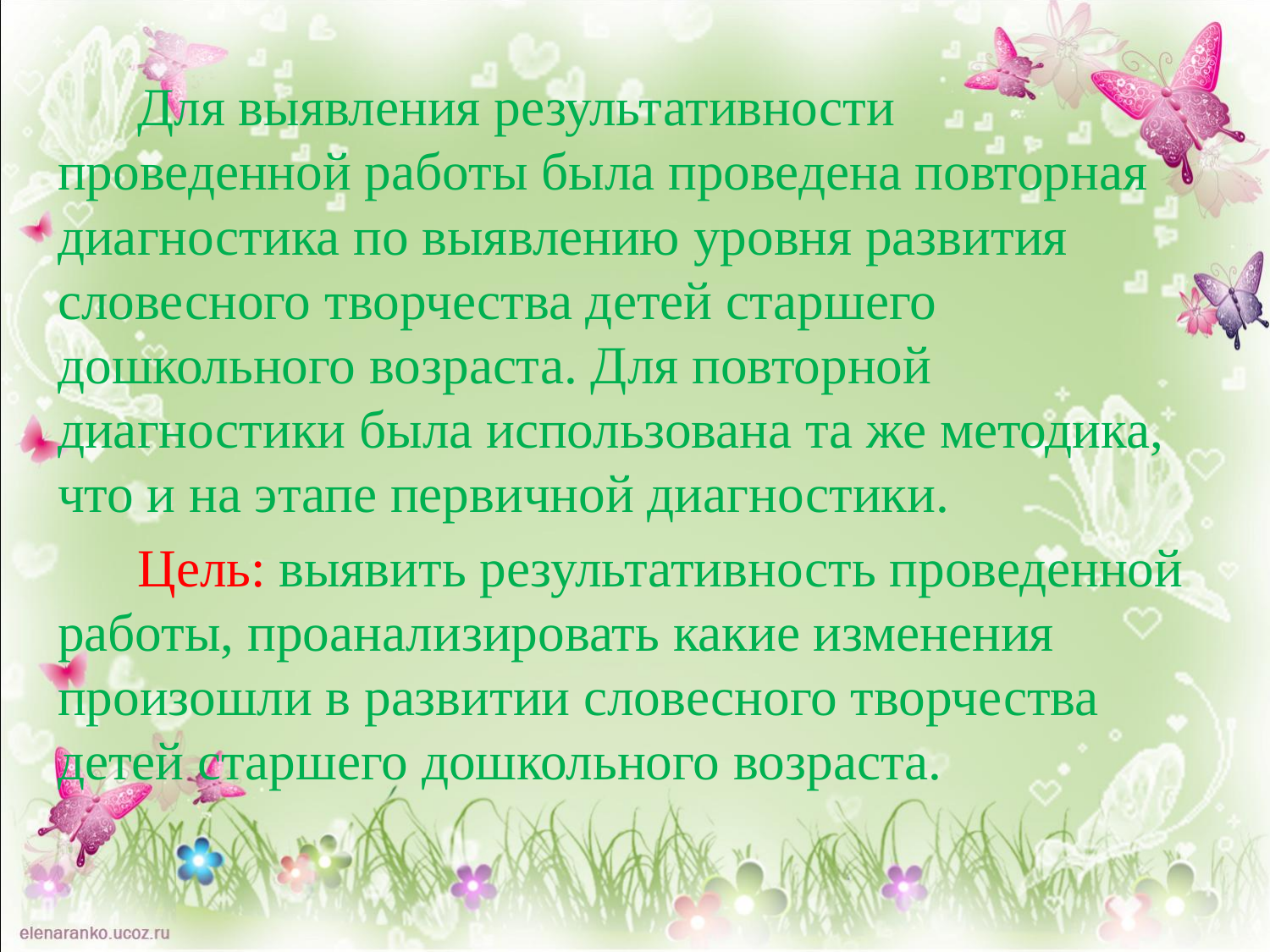

Для выявления результативности проведенной работы была проведена повторная диагностика по выявлению уровня развития словесного творчества детей старшего дошкольного возраста. Для повторной диагностики была использована та же методика, что и на этапе первичной диагностики.
      Цель: выявить результативность проведенной работы, проанализировать какие изменения произошли в развитии словесного творчества детей старшего дошкольного возраста.